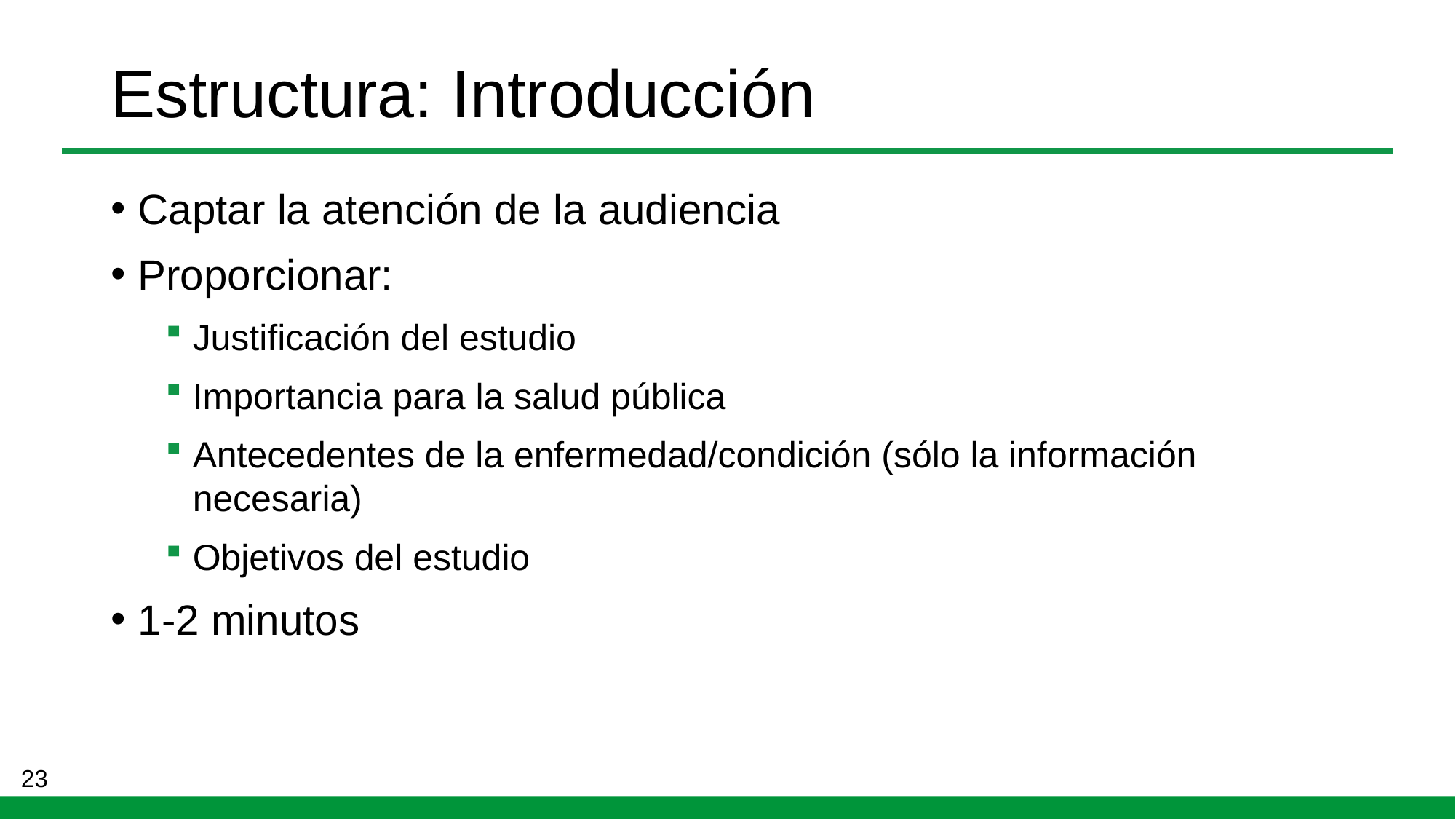

# Estructura: Introducción
Captar la atención de la audiencia
Proporcionar:
Justificación del estudio
Importancia para la salud pública
Antecedentes de la enfermedad/condición (sólo la información necesaria)
Objetivos del estudio
1-2 minutos